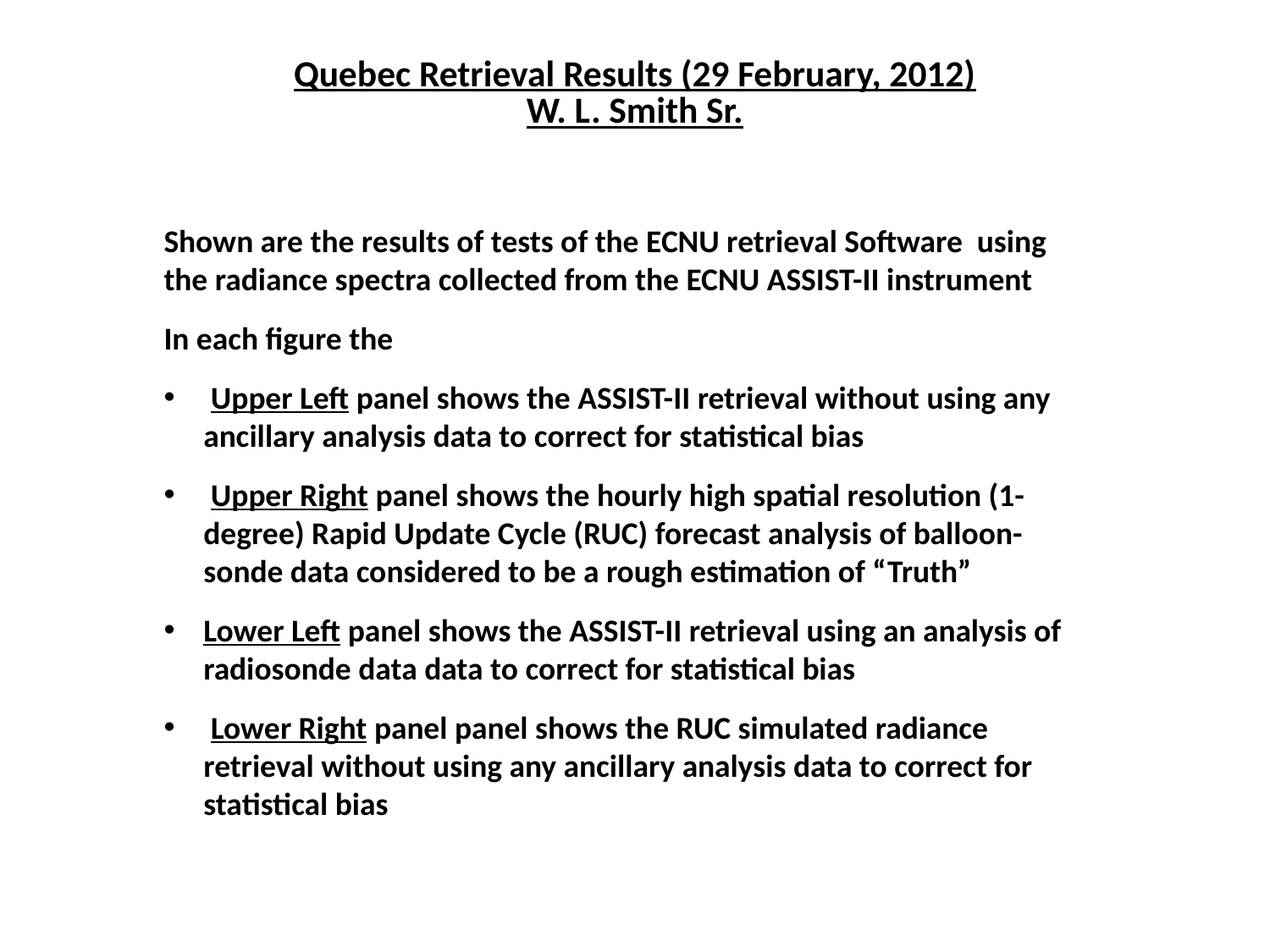

# Quebec Retrieval Results (29 February, 2012) W. L. Smith Sr.
Shown are the results of tests of the ECNU retrieval Software  using the radiance spectra collected from the ECNU ASSIST-II instrument
In each figure the
 Upper Left panel shows the ASSIST-II retrieval without using any ancillary analysis data to correct for statistical bias
 Upper Right panel shows the hourly high spatial resolution (1-degree) Rapid Update Cycle (RUC) forecast analysis of balloon-sonde data considered to be a rough estimation of “Truth”
Lower Left panel shows the ASSIST-II retrieval using an analysis of radiosonde data data to correct for statistical bias
 Lower Right panel panel shows the RUC simulated radiance retrieval without using any ancillary analysis data to correct for statistical bias